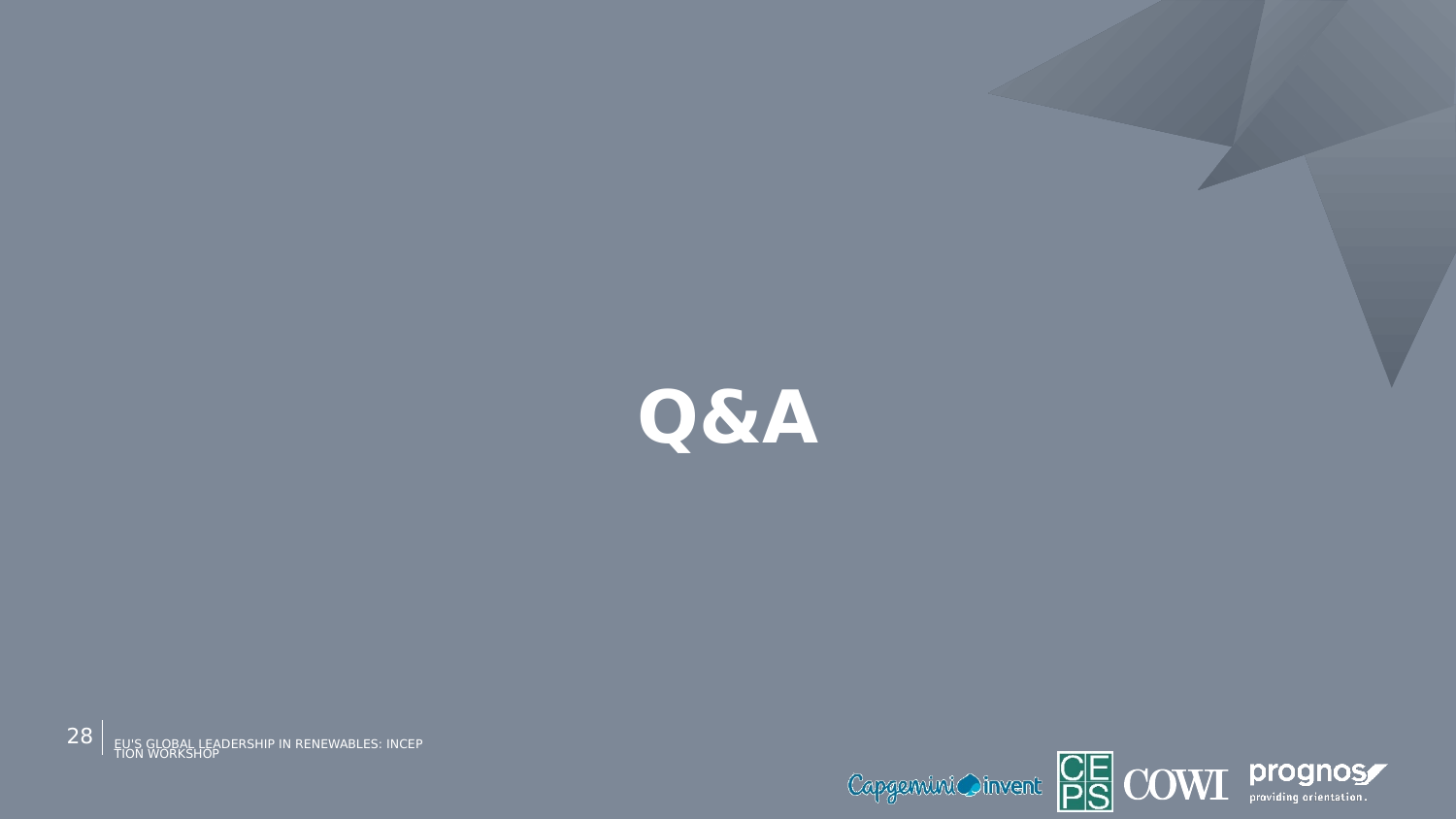

# Q&A
28
EU's global leadership in renewables: Inception workshop